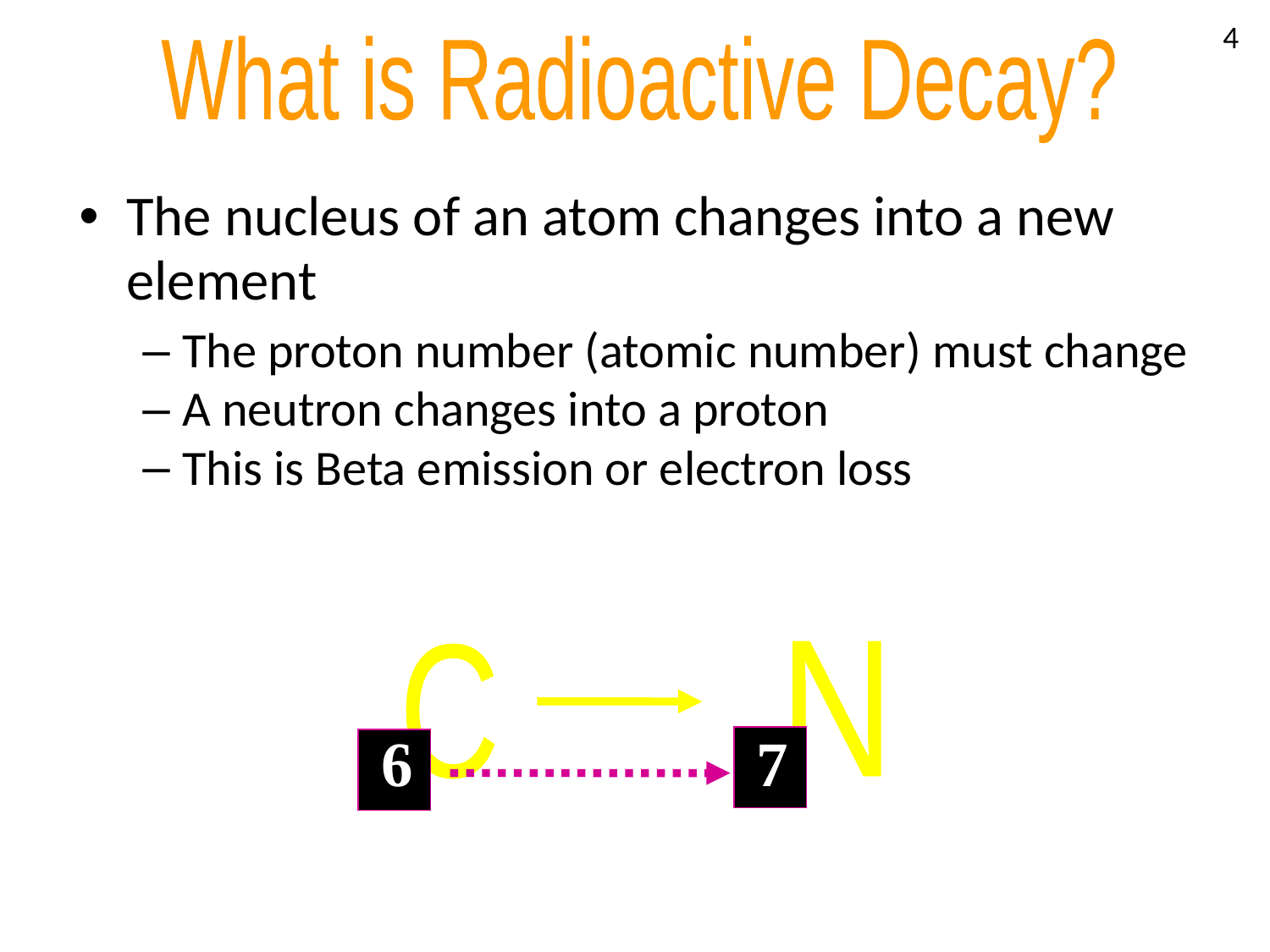

4
What is Radioactive Decay?
The nucleus of an atom changes into a new element
The proton number (atomic number) must change
A neutron changes into a proton
This is Beta emission or electron loss
14
  6
14
  7
N
C

How long does this take?